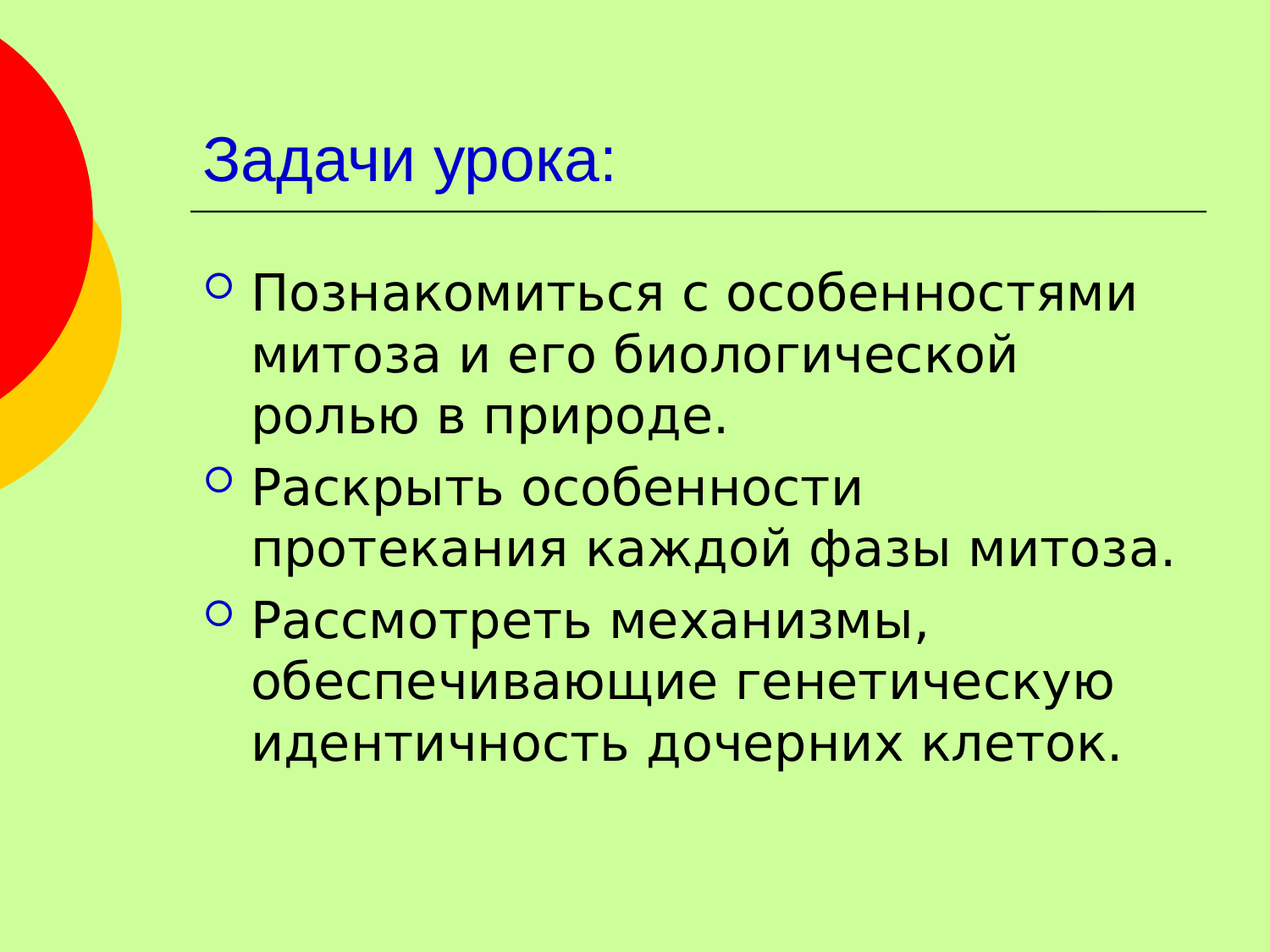

# Задачи урока:
Познакомиться с особенностями митоза и его биологической ролью в природе.
Раскрыть особенности протекания каждой фазы митоза.
Рассмотреть механизмы, обеспечивающие генетическую идентичность дочерних клеток.